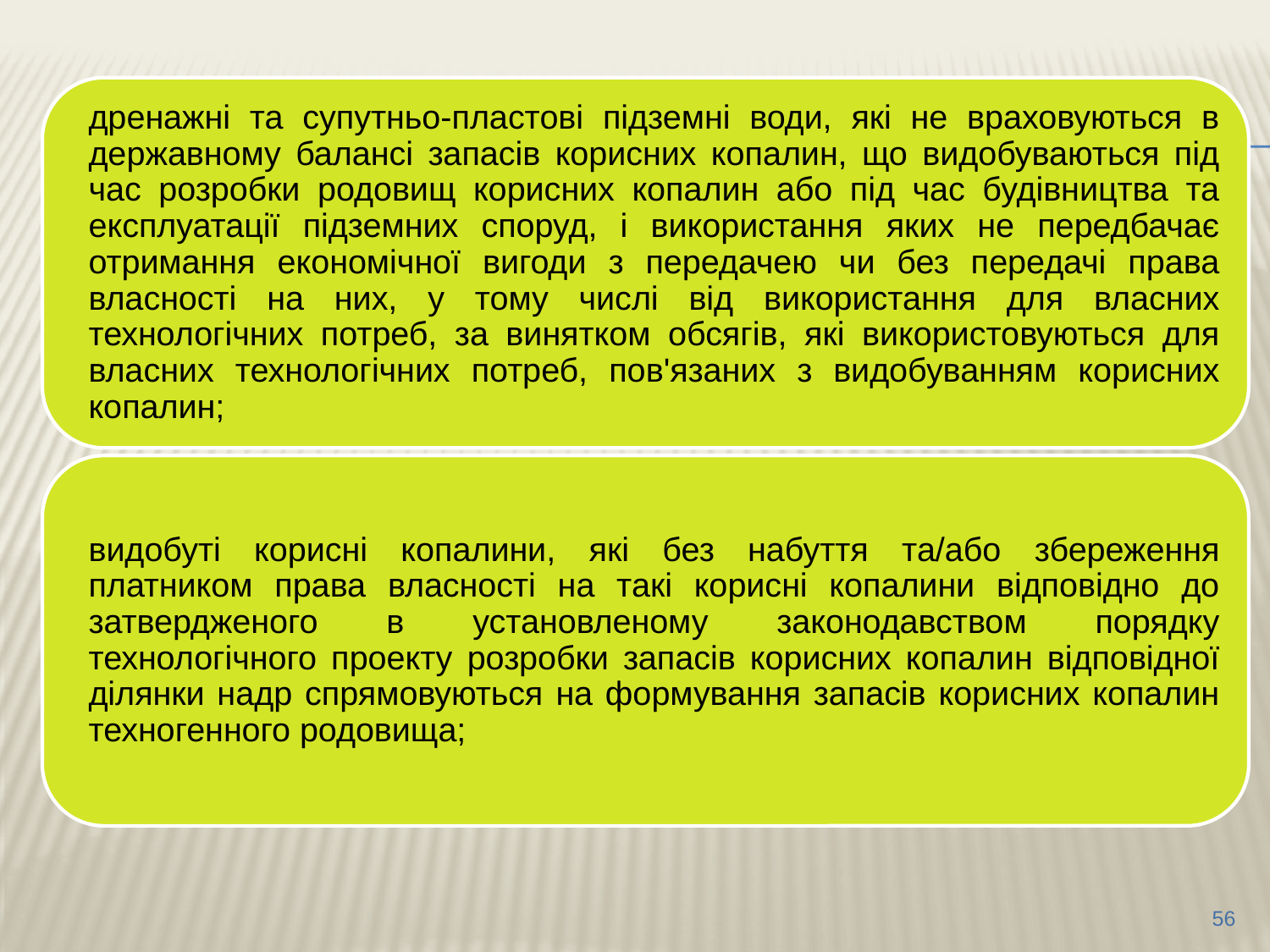

дренажні та супутньо-пластові підземні води, які не враховуються в державному балансі запасів корисних копалин, що видобуваються під час розробки родовищ корисних копалин або під час будівництва та експлуатації підземних споруд, і використання яких не передбачає отримання економічної вигоди з передачею чи без передачі права власності на них, у тому числі від використання для власних технологічних потреб, за винятком обсягів, які використовуються для власних технологічних потреб, пов'язаних з видобуванням корисних копалин;
видобуті корисні копалини, які без набуття та/або збереження платником права власності на такі корисні копалини відповідно до затвердженого в установленому законодавством порядку технологічного проекту розробки запасів корисних копалин відповідної ділянки надр спрямовуються на формування запасів корисних копалин техногенного родовища;
56